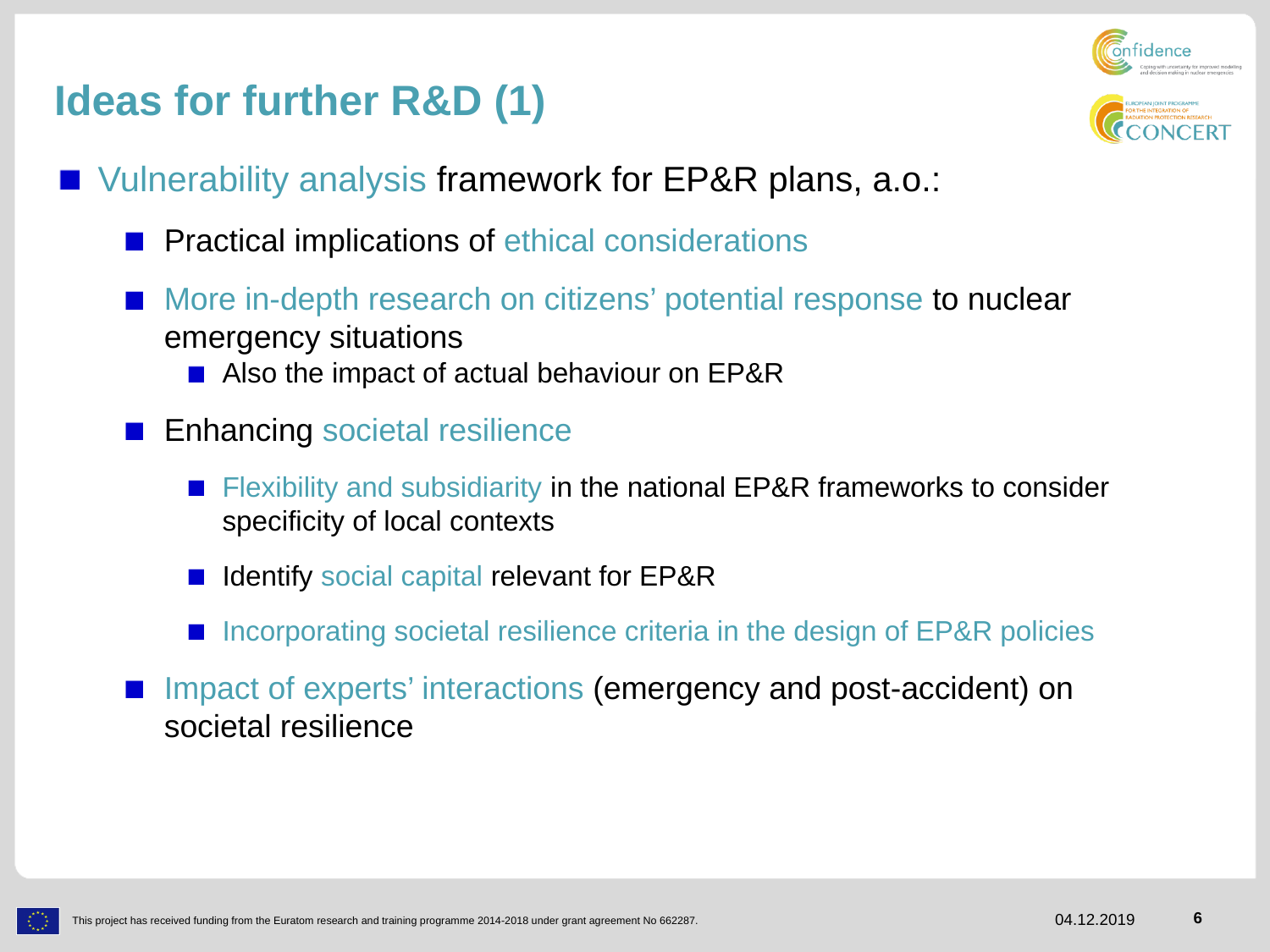

# Ideas for further R&D (1)
Vulnerability analysis framework for EP&R plans, a.o.:
Practical implications of ethical considerations
More in-depth research on citizens’ potential response to nuclear emergency situations
Also the impact of actual behaviour on EP&R
Enhancing societal resilience
Flexibility and subsidiarity in the national EP&R frameworks to consider specificity of local contexts
Identify social capital relevant for EP&R
Incorporating societal resilience criteria in the design of EP&R policies
Impact of experts’ interactions (emergency and post-accident) on societal resilience